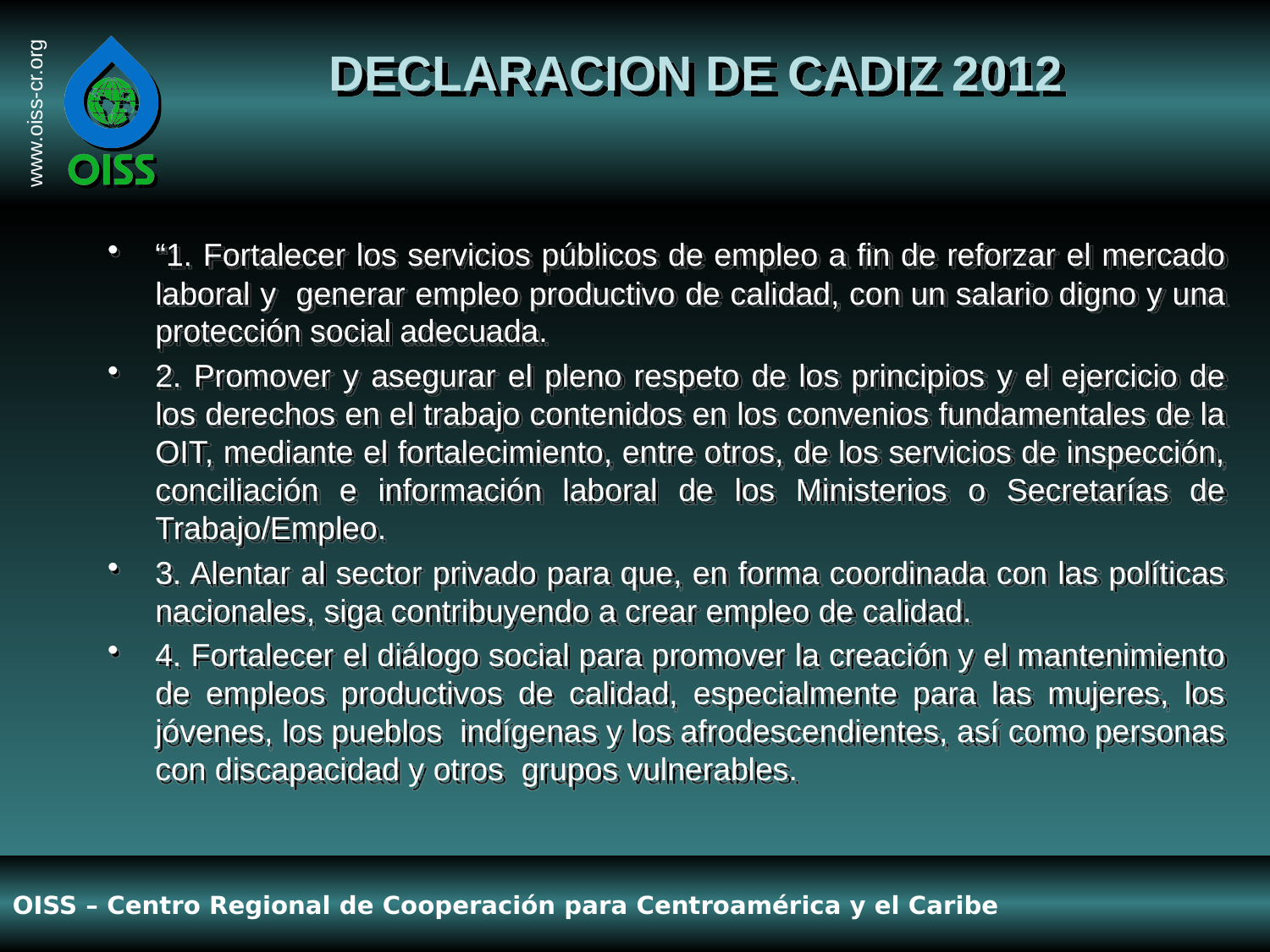

# DECLARACION DE CADIZ 2012
“1. Fortalecer los servicios públicos de empleo a fin de reforzar el mercado laboral y  generar empleo productivo de calidad, con un salario digno y una protección social adecuada.
2. Promover y asegurar el pleno respeto de los principios y el ejercicio de los derechos en el trabajo contenidos en los convenios fundamentales de la OIT, mediante el fortalecimiento, entre otros, de los servicios de inspección, conciliación e información laboral de los Ministerios o Secretarías de Trabajo/Empleo.
3. Alentar al sector privado para que, en forma coordinada con las políticas nacionales, siga contribuyendo a crear empleo de calidad.
4. Fortalecer el diálogo social para promover la creación y el mantenimiento de empleos productivos de calidad, especialmente para las mujeres, los jóvenes, los pueblos  indígenas y los afrodescendientes, así como personas con discapacidad y otros  grupos vulnerables.